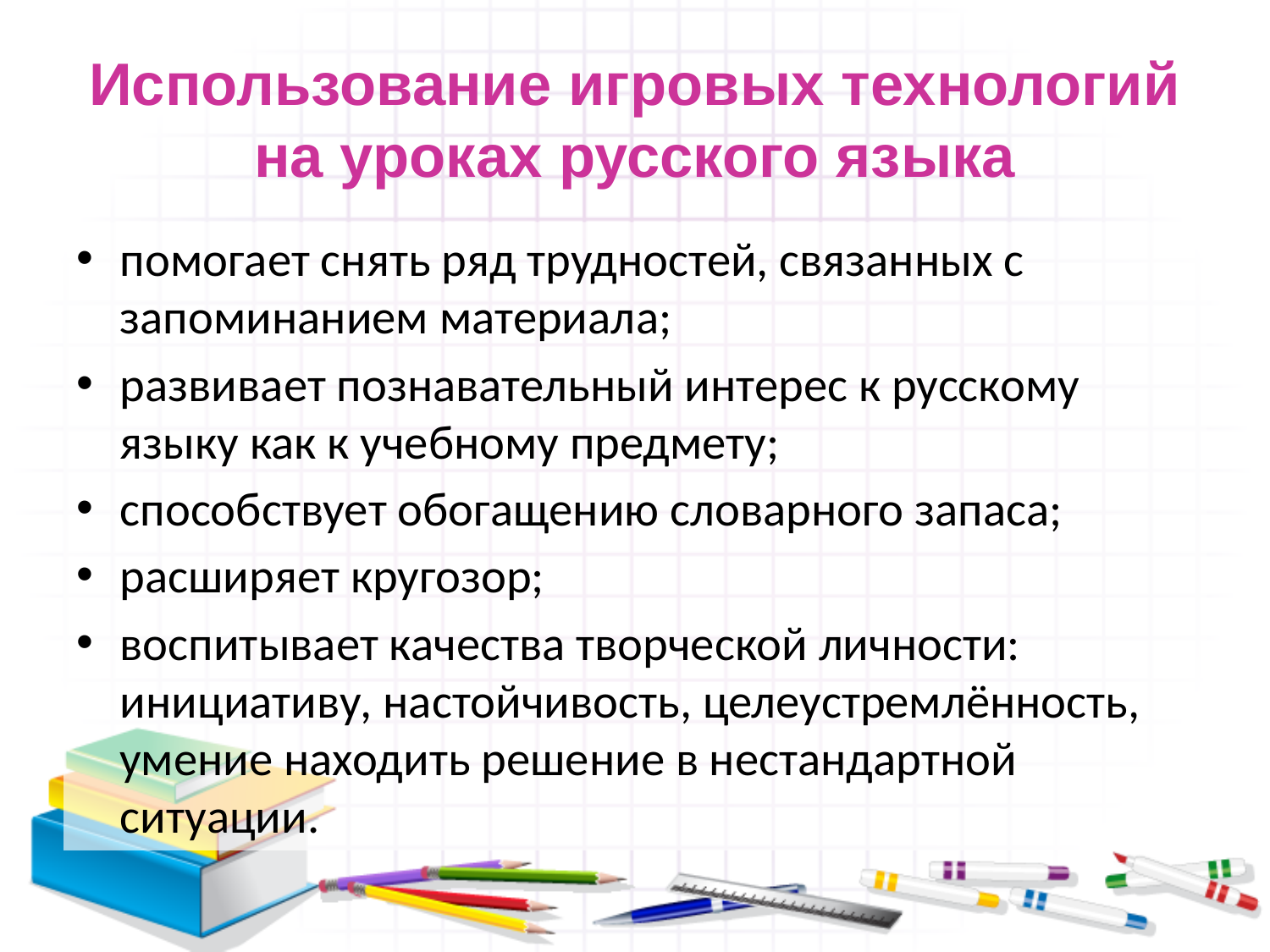

# Использование игровых технологий на уроках русского языка
помогает снять ряд трудностей, связанных с запоминанием материала;
развивает познавательный интерес к русскому языку как к учебному предмету;
способствует обогащению словарного запаса;
расширяет кругозор;
воспитывает качества творческой личности: инициативу, настойчивость, целеустремлённость, умение находить решение в нестандартной ситуации.